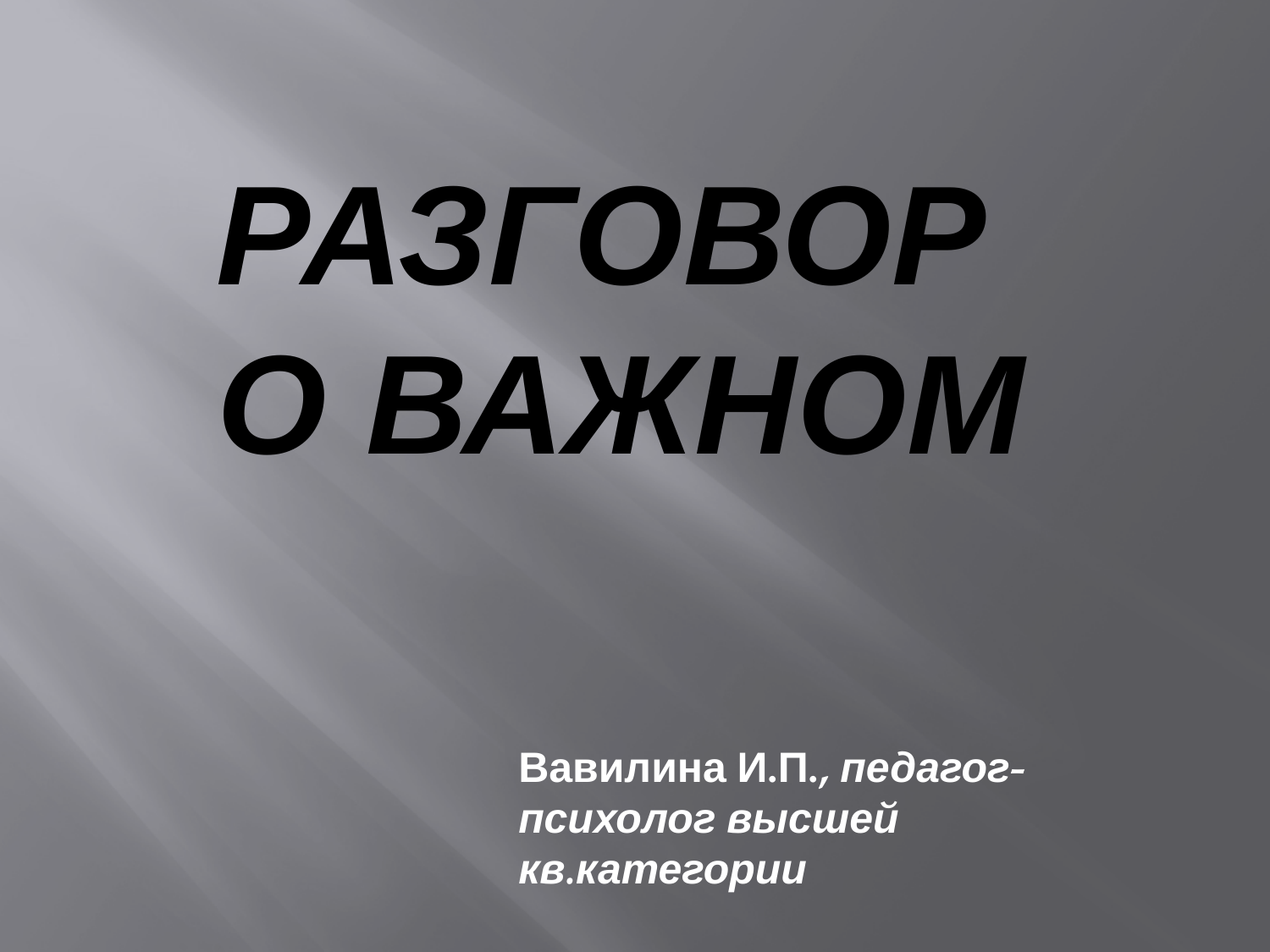

# Разговор о важном
Вавилина И.П., педагог-психолог высшей кв.категории